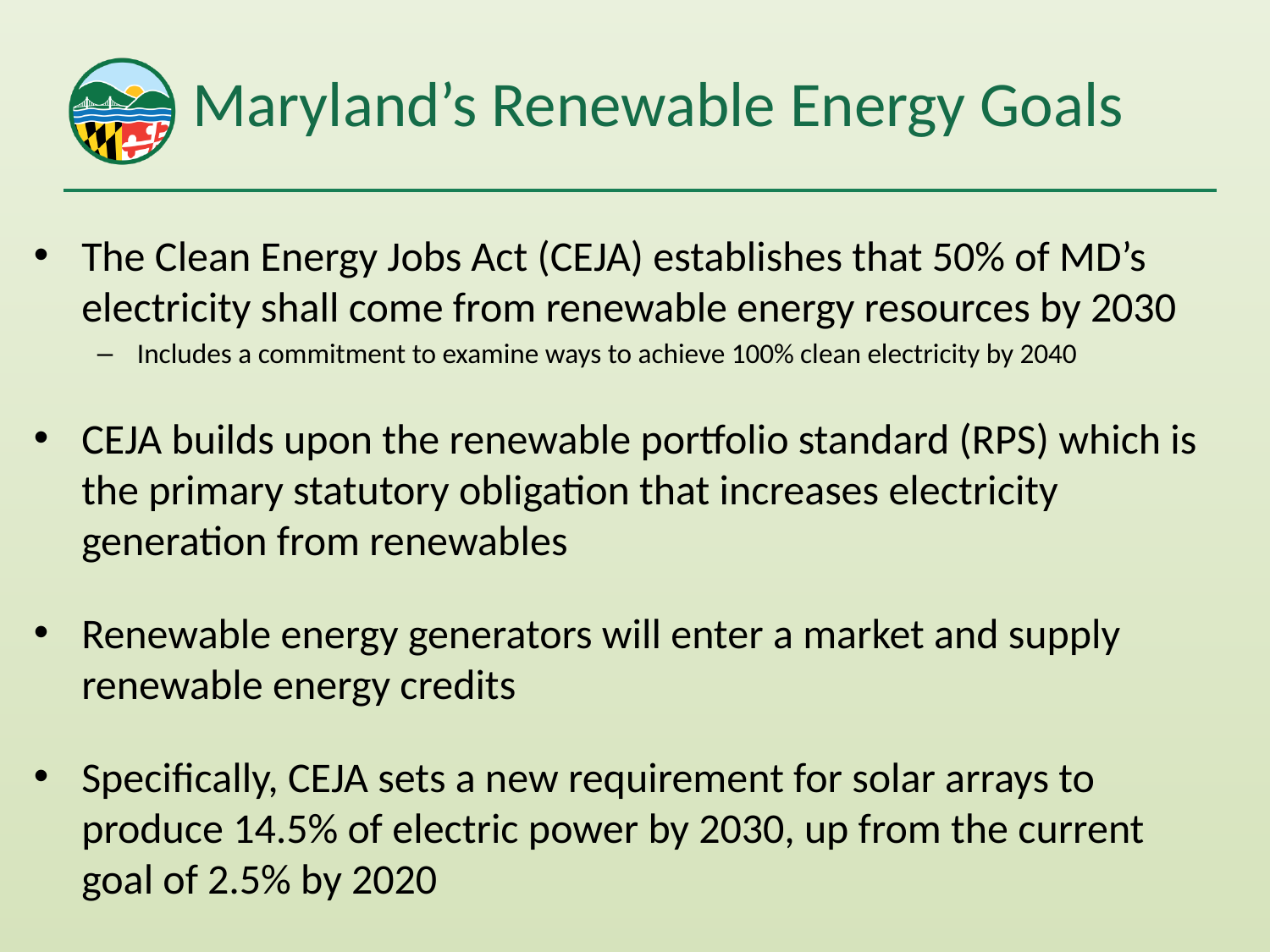

# Maryland’s Renewable Energy Goals
The Clean Energy Jobs Act (CEJA) establishes that 50% of MD’s electricity shall come from renewable energy resources by 2030
Includes a commitment to examine ways to achieve 100% clean electricity by 2040
CEJA builds upon the renewable portfolio standard (RPS) which is the primary statutory obligation that increases electricity generation from renewables
Renewable energy generators will enter a market and supply renewable energy credits
Specifically, CEJA sets a new requirement for solar arrays to produce 14.5% of electric power by 2030, up from the current goal of 2.5% by 2020